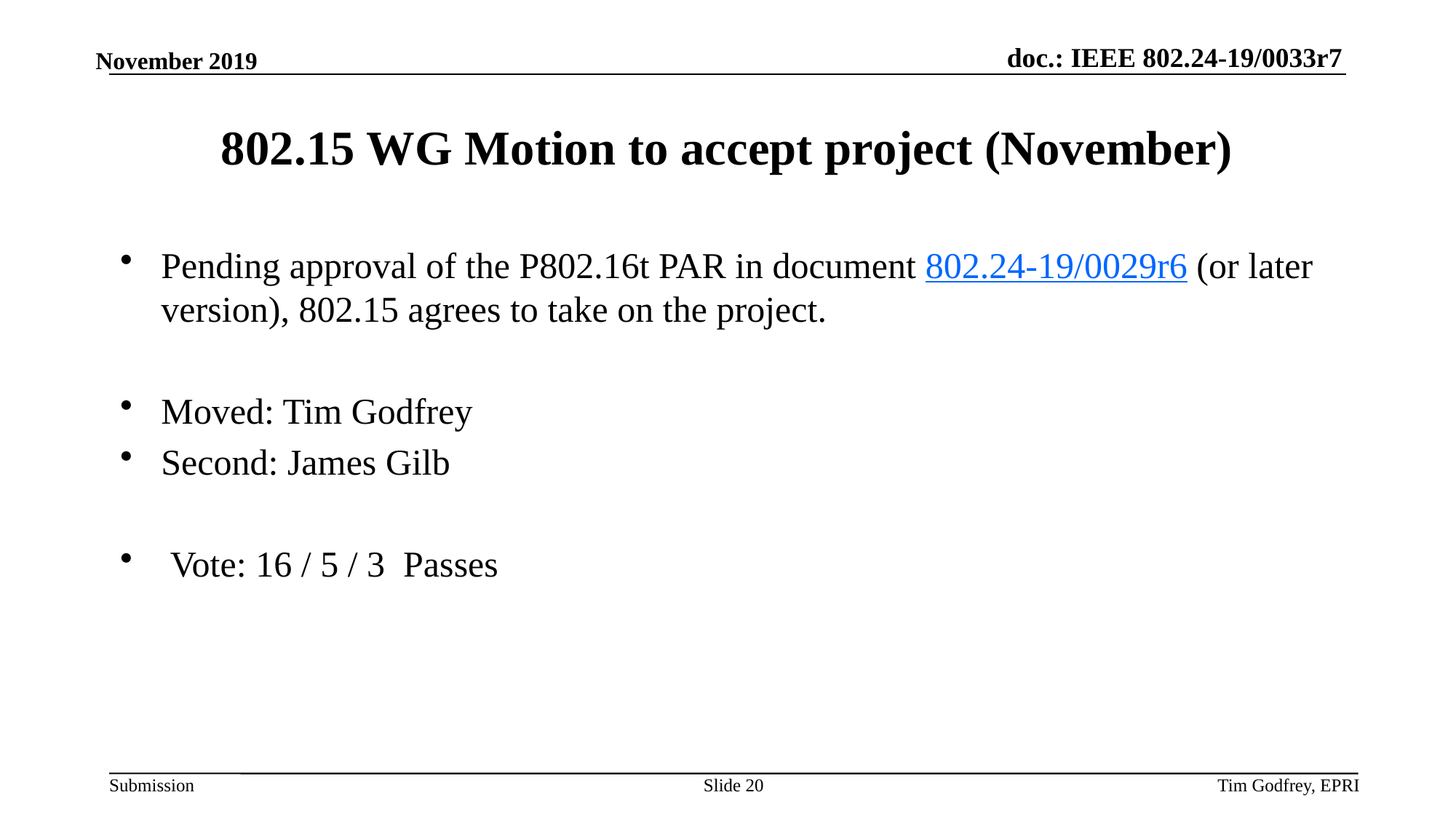

# 802.15 WG Motion to accept project (November)
Pending approval of the P802.16t PAR in document 802.24-19/0029r6 (or later version), 802.15 agrees to take on the project.

Moved: Tim Godfrey
Second: James Gilb

 Vote: 16 / 5 / 3  Passes
Slide 20
Tim Godfrey, EPRI